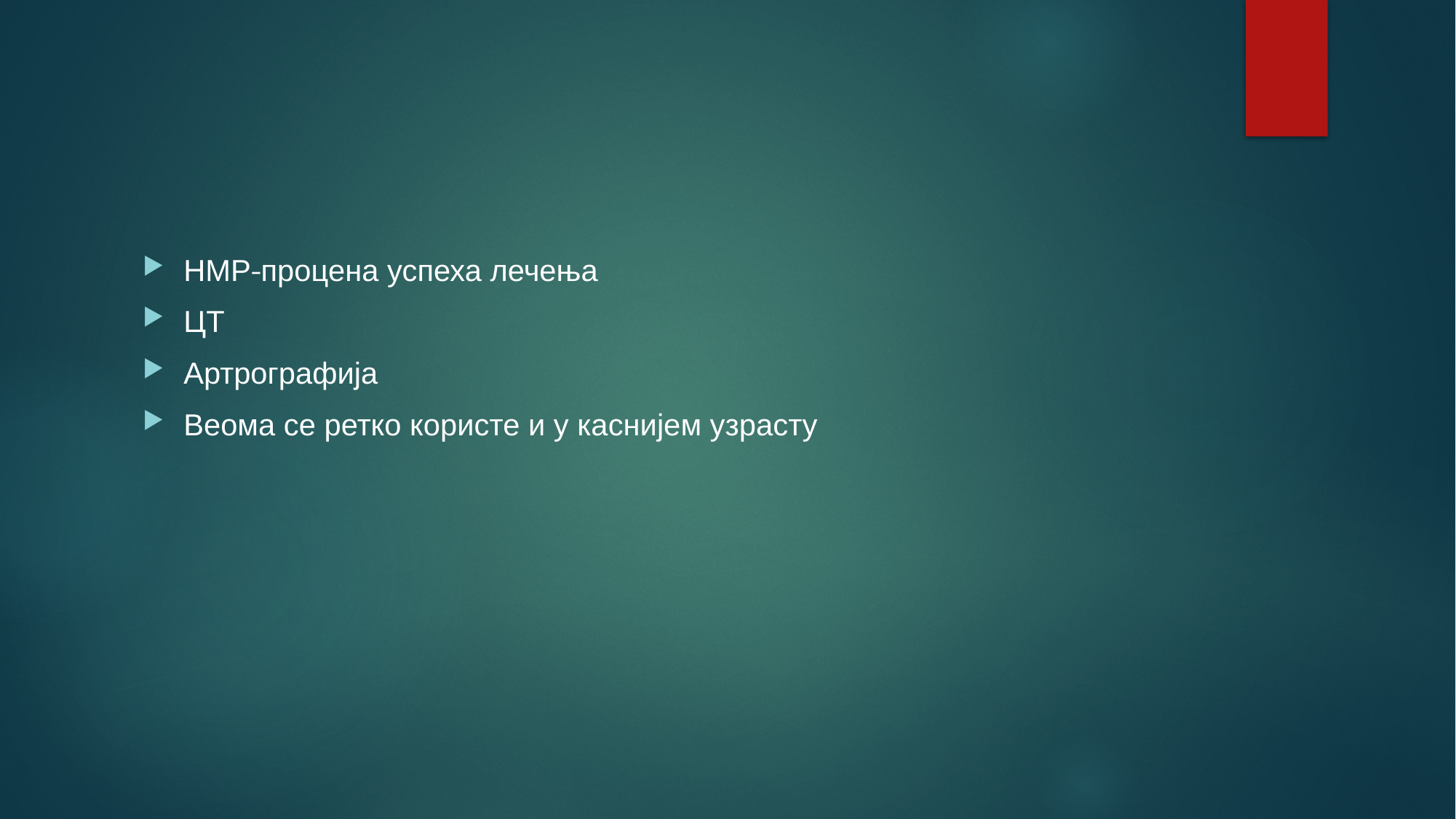

#
НМР-процена успеха лечења
ЦТ
Артрографија
Веома се ретко користе и у каснијем узрасту